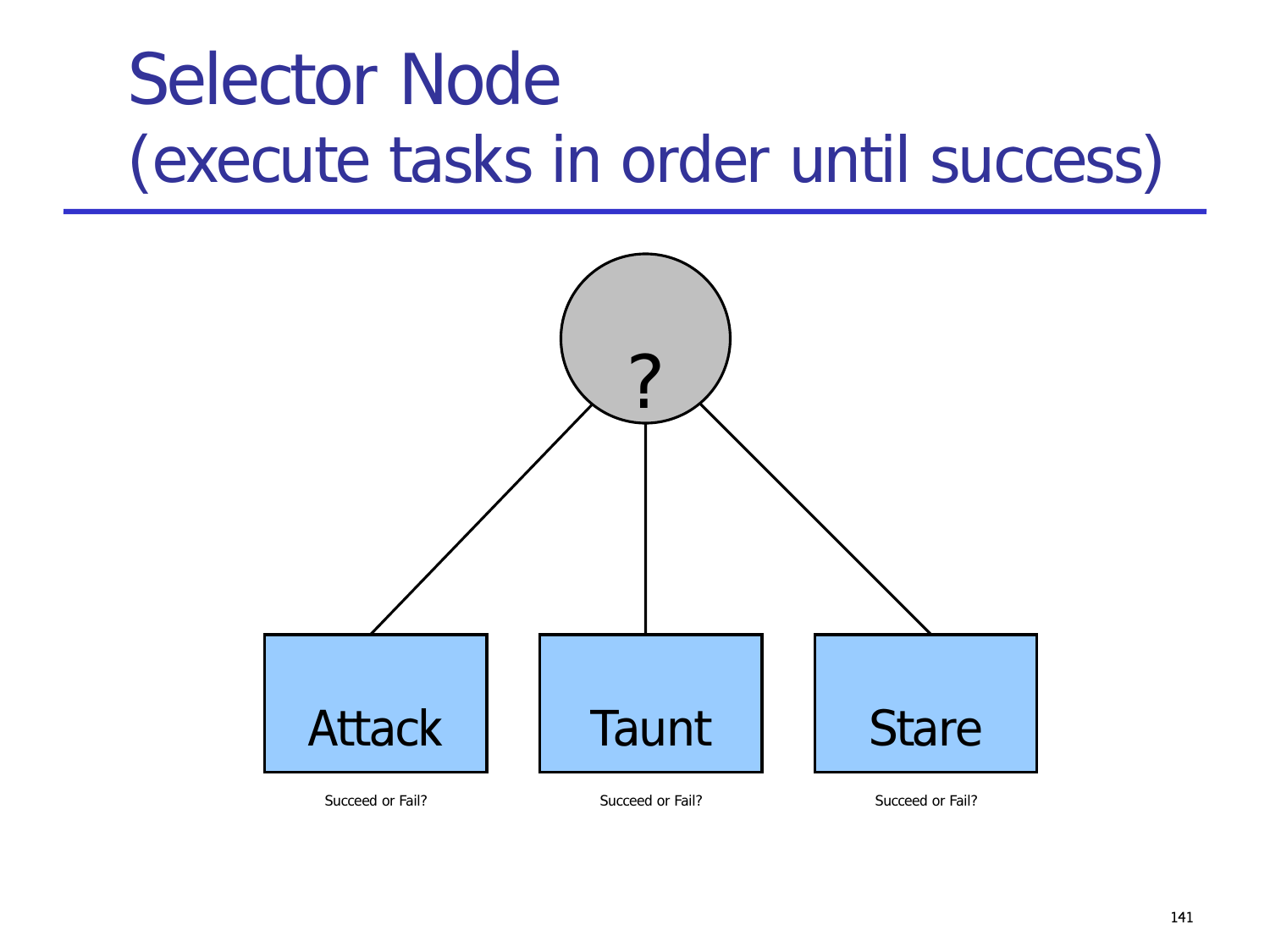

# Selector Node (execute tasks in order until success)

?

Attack

Taunt

Stare
Succeed or Fail?
Succeed or Fail?
Succeed or Fail?
141